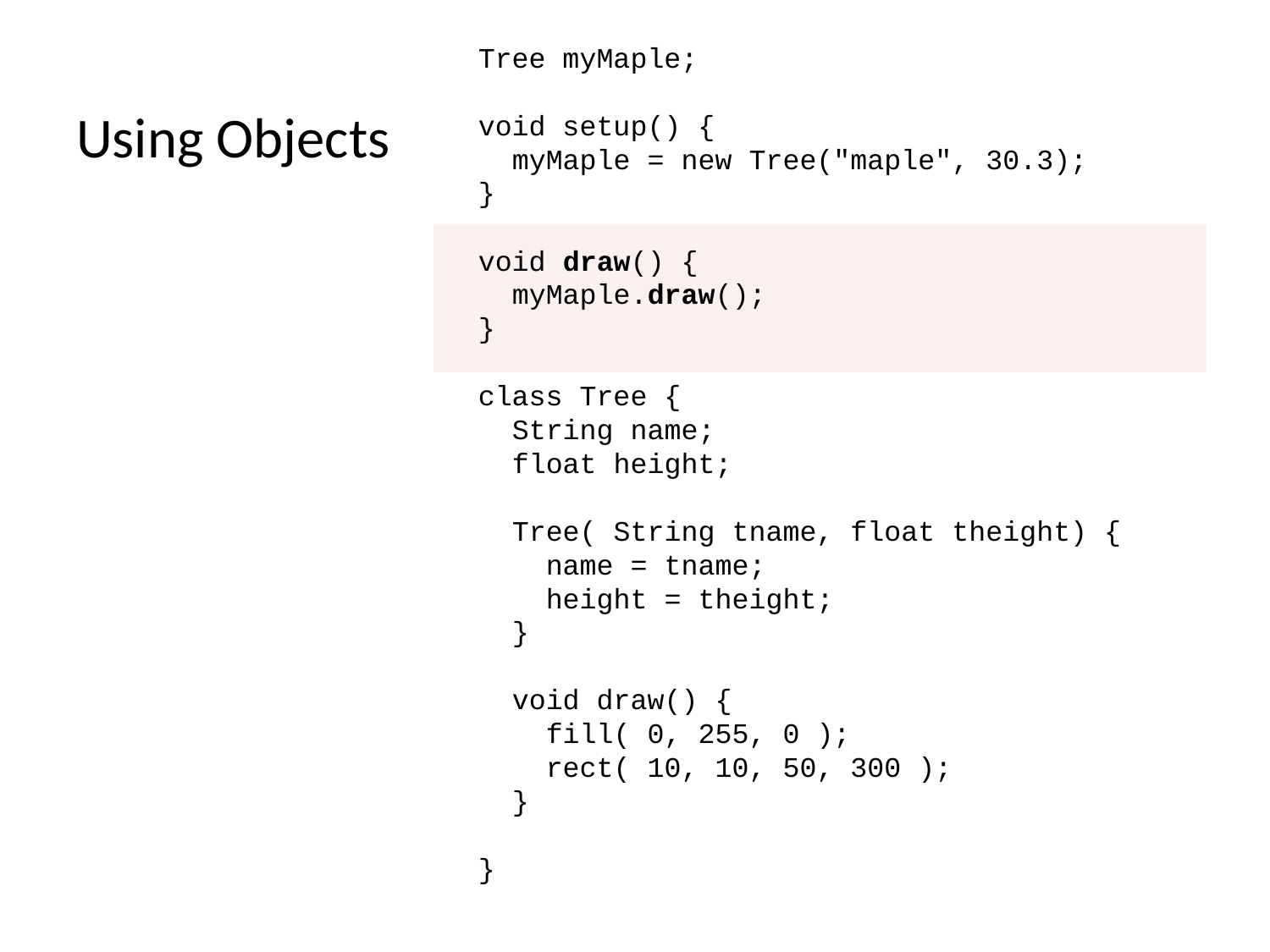

Tree myMaple;

void setup() {
  myMaple = new Tree("maple", 30.3);
}

void draw() {
  myMaple.draw();
}

class Tree {
  String name;
  float height;

  Tree( String tname, float theight) {
    name = tname;
    height = theight;
  }

  void draw() {
    fill( 0, 255, 0 );
    rect( 10, 10, 50, 300 );
  }

}
Using Objects